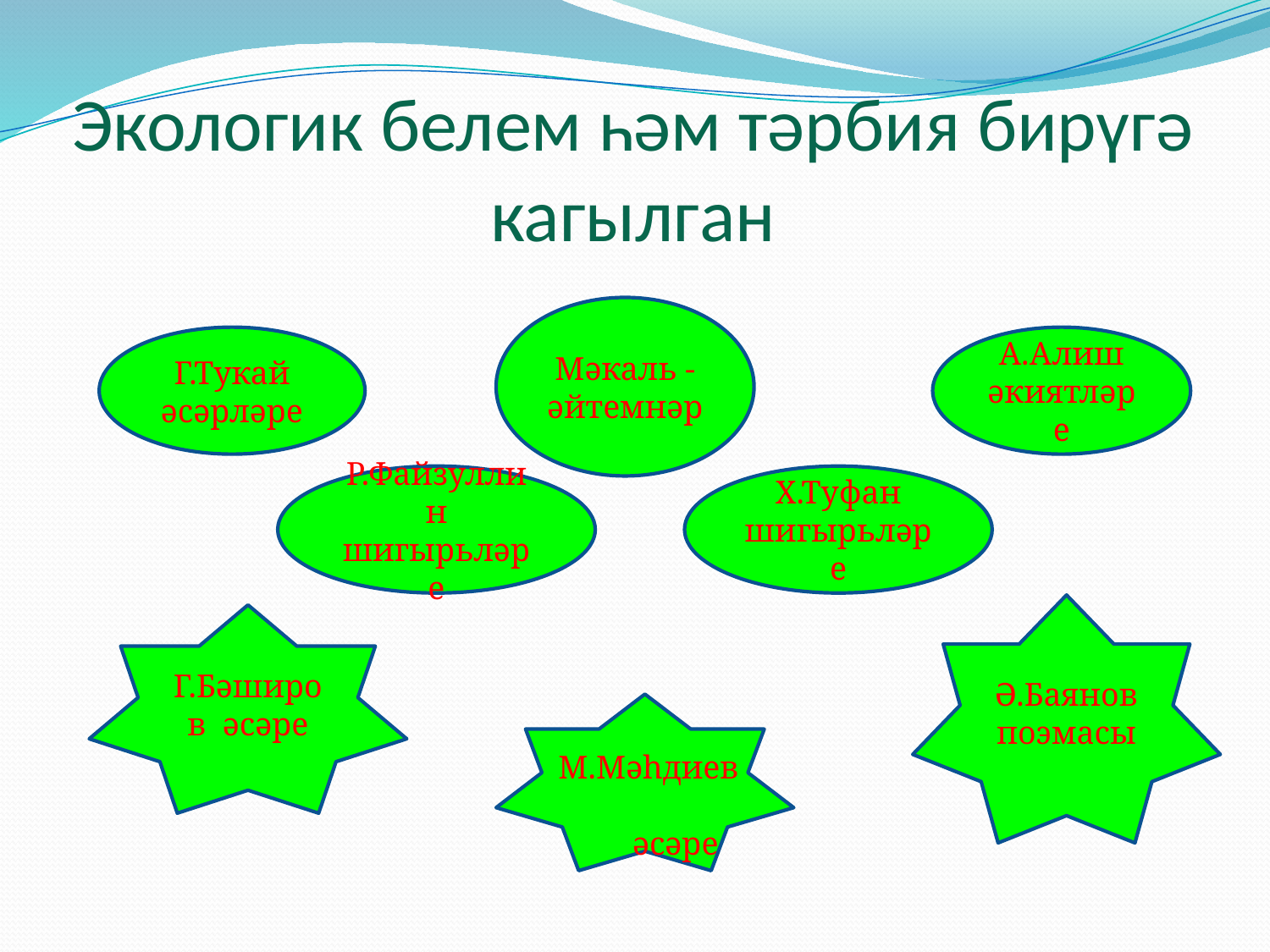

# Экологик белем һәм тәрбия бирүгә кагылган

Мәкаль -әйтемнәр
Г.Тукай әсәрләре
А.Алиш әкиятләре
Р.Файзуллин шигырьләре
Х.Туфан шигырьләре
Ә.Баянов
поэмасы
Г.Бәширов  әсәре

М.Мәһдиев
         әсәре